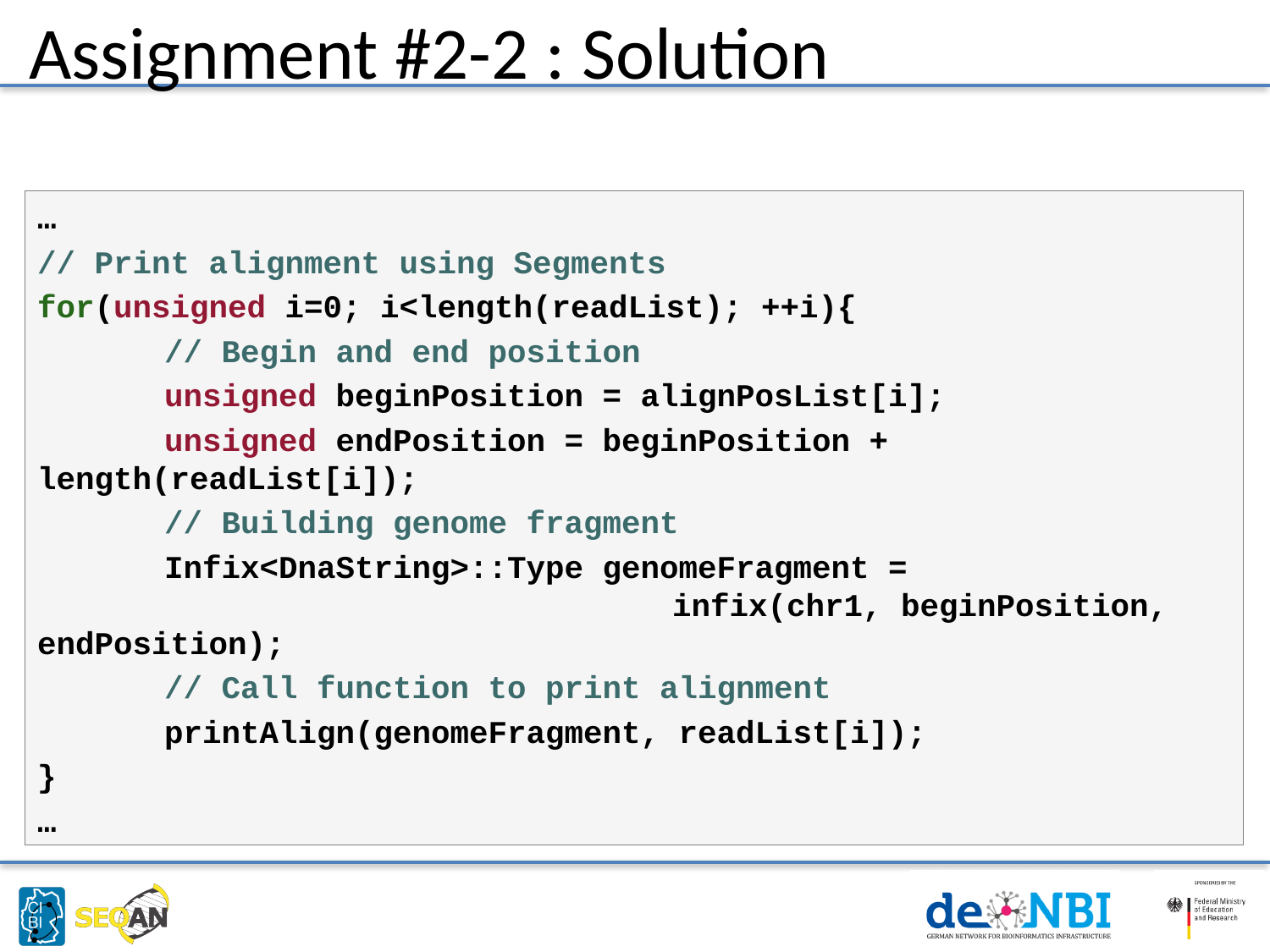

Assignment #2-2 : Solution
…
// Print alignment using Segments
for(unsigned i=0; i<length(readList); ++i){
	// Begin and end position
	unsigned beginPosition = alignPosList[i];
	unsigned endPosition = beginPosition + length(readList[i]);
	// Building genome fragment
	Infix<DnaString>::Type genomeFragment = 							infix(chr1, beginPosition, endPosition);
	// Call function to print alignment
	printAlign(genomeFragment, readList[i]);
}
…